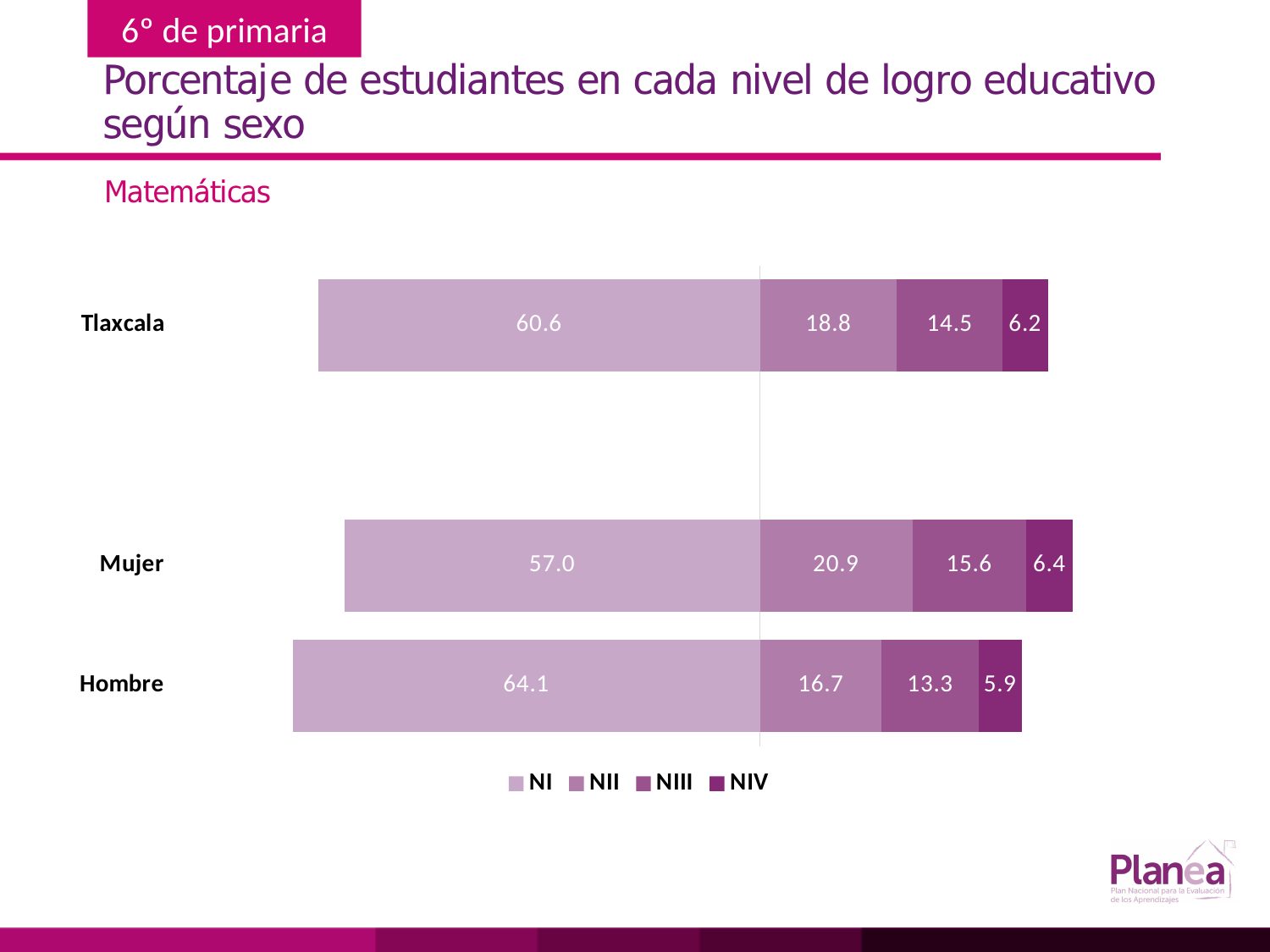

# Porcentaje de estudiantes en cada nivel de logro educativo según sexo

Matemáticas

### Chart

| Category |  |  |  |  |
|---|---|---|---|---|
| Hombre | -64.1 | 16.7 | 13.3 | 5.9 |
| Mujer | -57.0 | 20.9 | 15.6 | 6.4 |
|  | None | None | None | None |
| Tlaxcala | -60.6 | 18.8 | 14.5 | 6.2 |